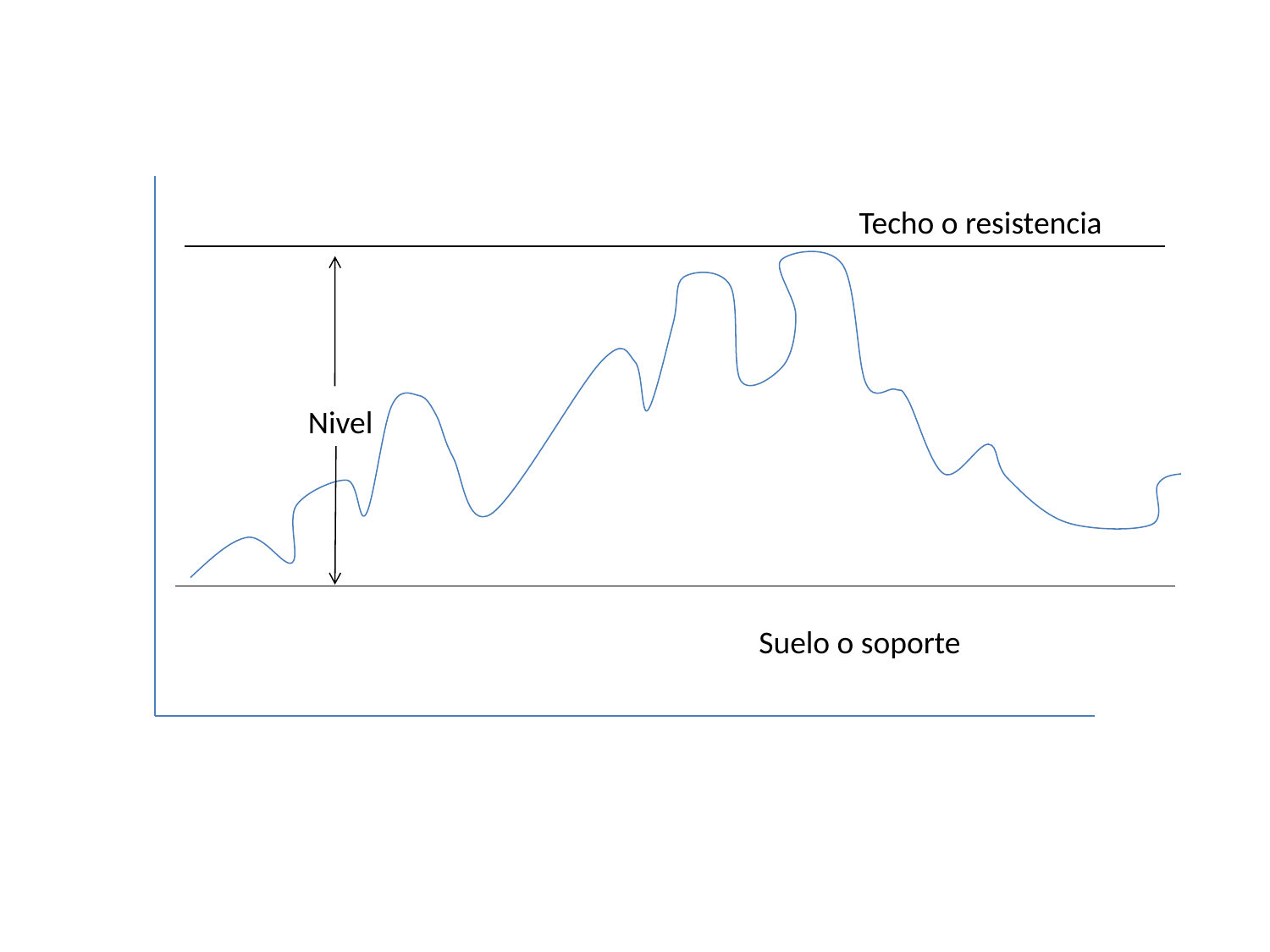

Techo o resistencia

Nivel
Suelo o soporte